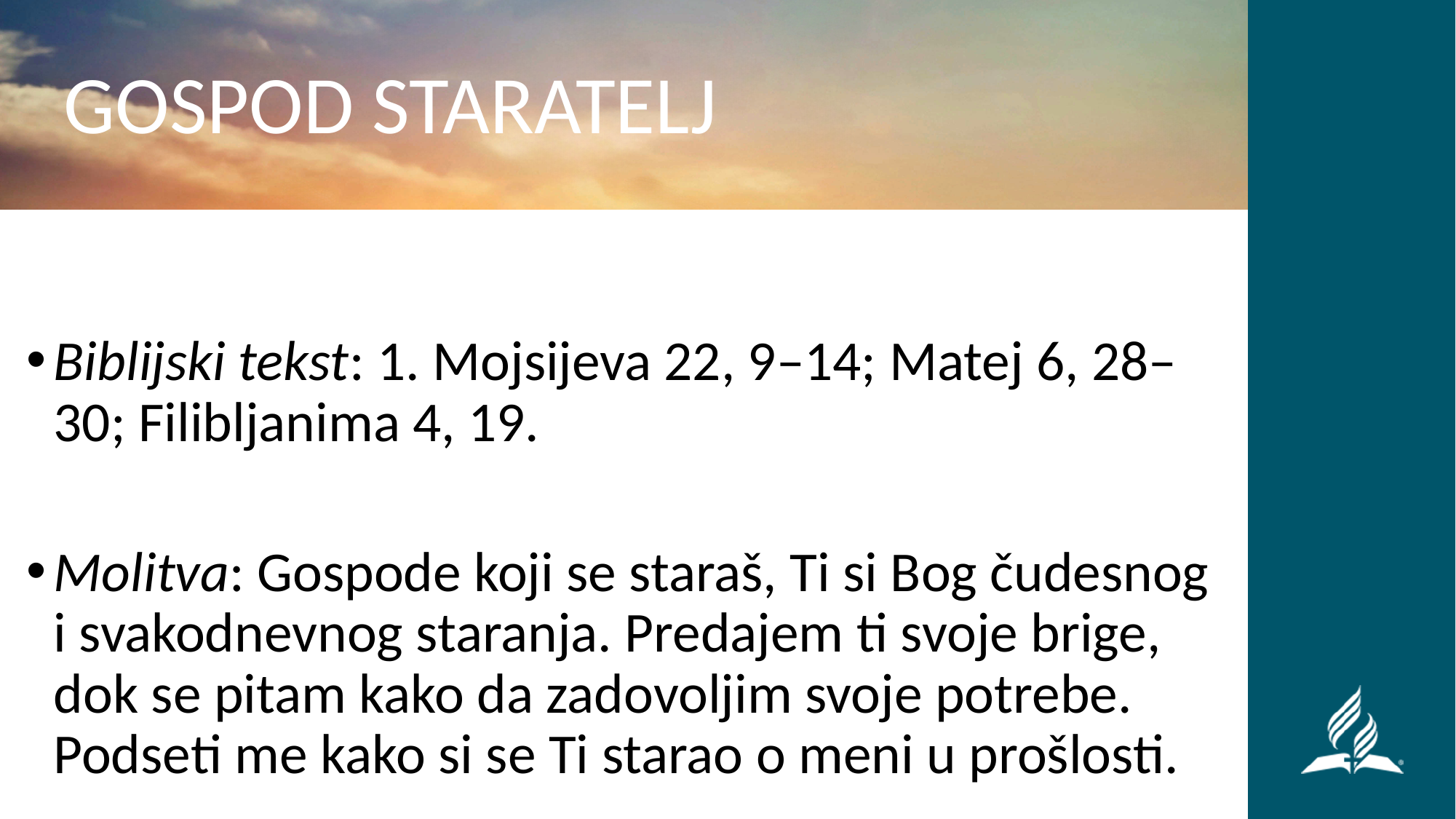

GOSPOD STARATELJ

Biblijski tekst: 1. Mojsijeva 22, 9–14; Matej 6, 28–30; Filibljanima 4, 19.

Molitva: Gospode koji se staraš, Ti si Bog čudesnog i svakodnevnog staranja. Predajem ti svoje brige, dok se pitam kako da zadovoljim svoje potrebe. Podseti me kako si se Ti starao o meni u prošlosti.